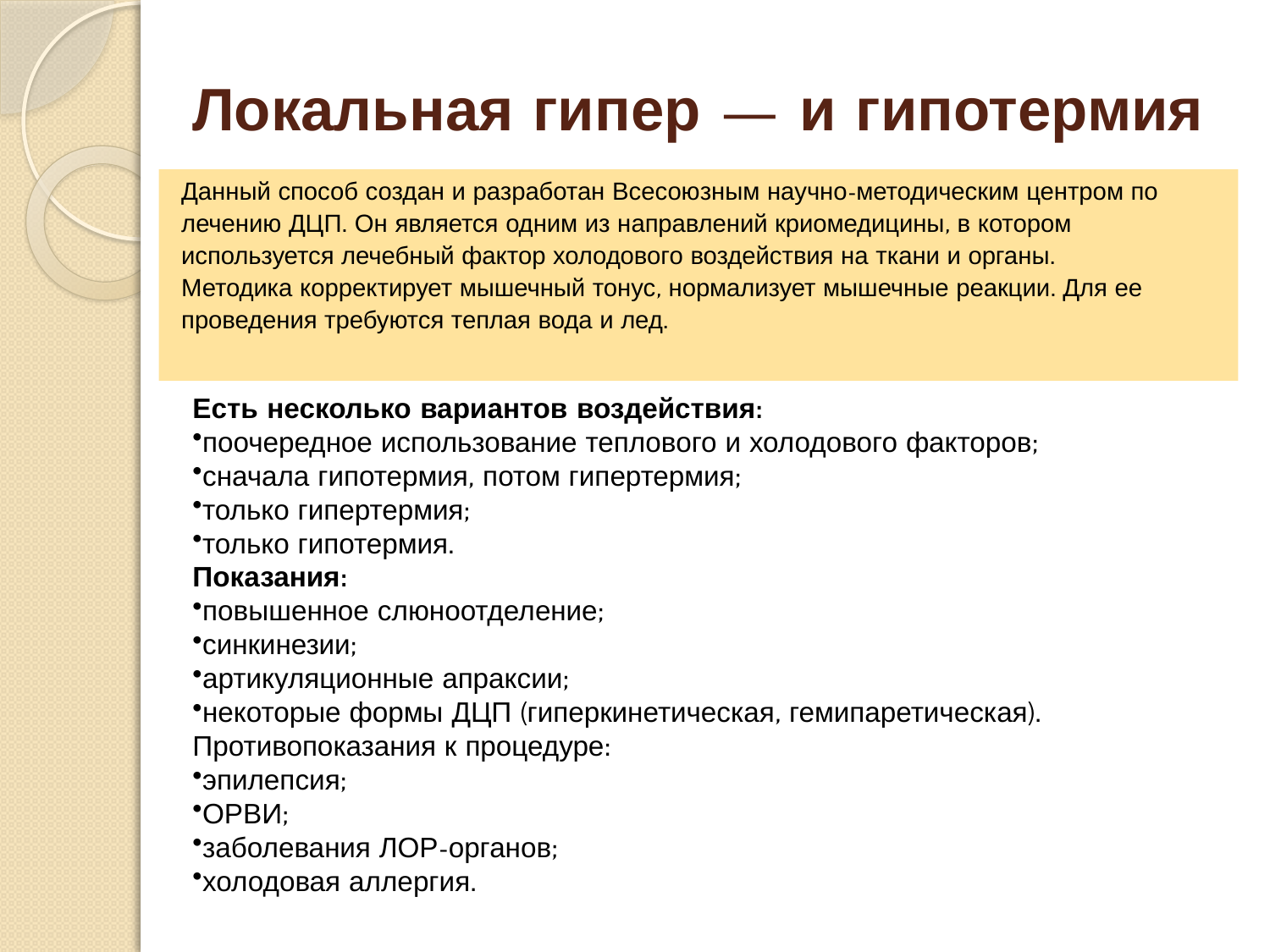

# Локальная гипер — и гипотермия
Данный способ создан и разработан Всесоюзным научно-методическим центром по
лечению ДЦП. Он является одним из направлений криомедицины, в котором
используется лечебный фактор холодового воздействия на ткани и органы.
Методика корректирует мышечный тонус, нормализует мышечные реакции. Для ее
проведения требуются теплая вода и лед.

Есть несколько вариантов воздействия:
поочередное использование теплового и холодового факторов;
сначала гипотермия, потом гипертермия;
только гипертермия;
только гипотермия.
Показания:
повышенное слюноотделение;
синкинезии;
артикуляционные апраксии;
некоторые формы ДЦП (гиперкинетическая, гемипаретическая).
Противопоказания к процедуре:
эпилепсия;
ОРВИ;
заболевания ЛОР-органов;
холодовая аллергия.